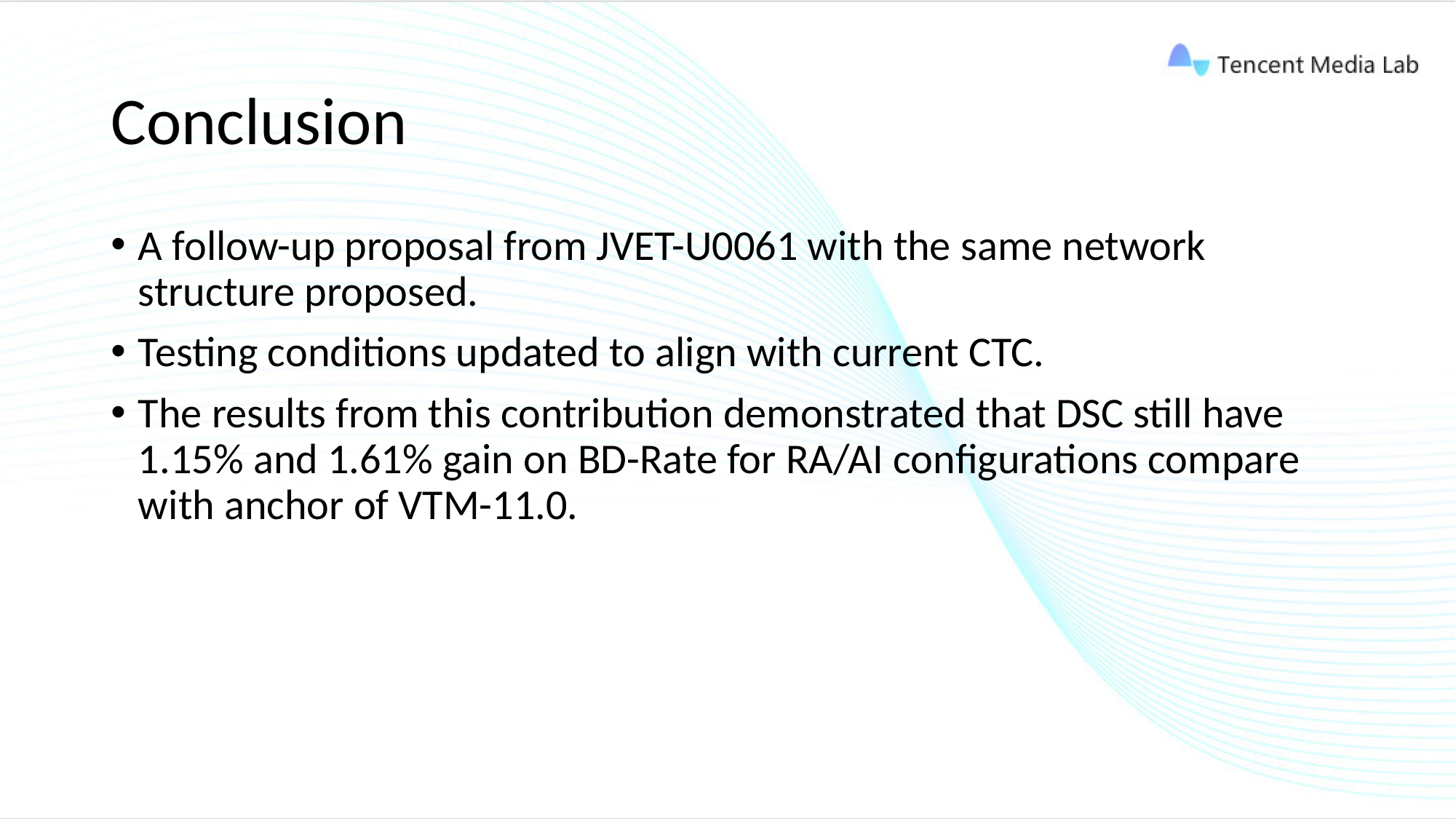

# Conclusion
A follow-up proposal from JVET-U0061 with the same network structure proposed.
Testing conditions updated to align with current CTC.
The results from this contribution demonstrated that DSC still have 1.15% and 1.61% gain on BD-Rate for RA/AI configurations compare with anchor of VTM-11.0.